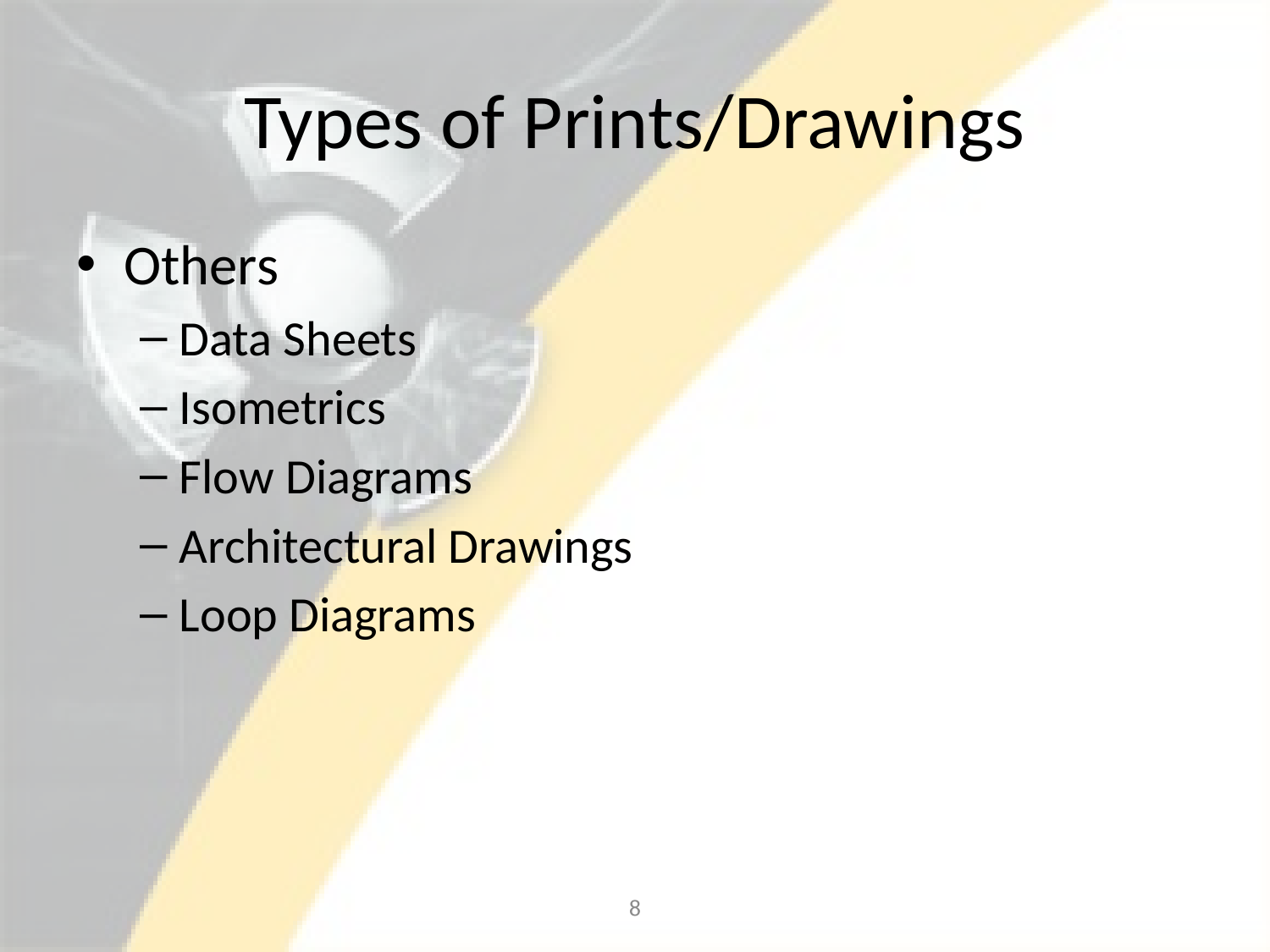

# Types of Prints/Drawings
Others
Data Sheets
Isometrics
Flow Diagrams
Architectural Drawings
Loop Diagrams
8